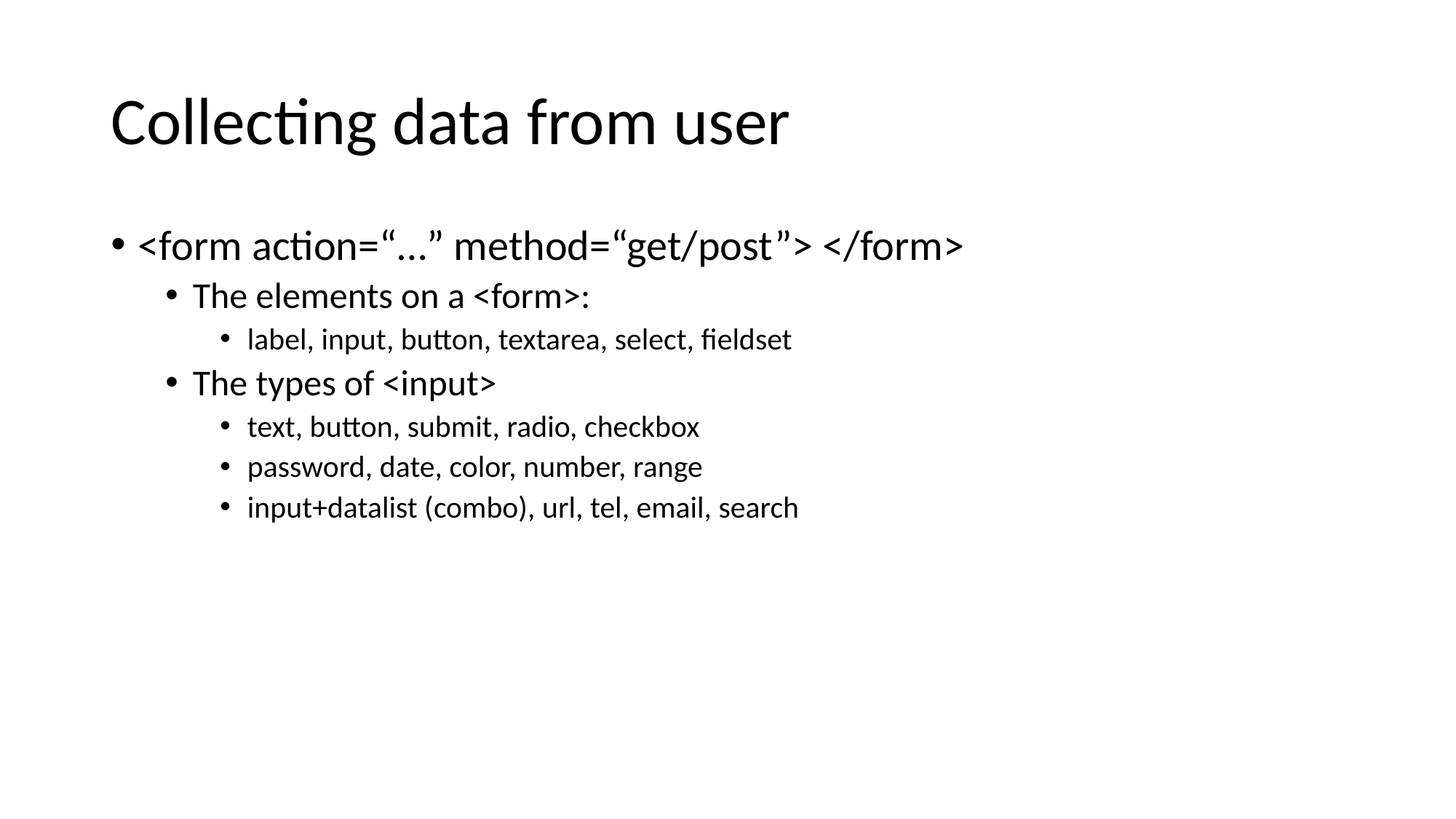

# Collecting data from user
<form action=“…” method=“get/post”> </form>
The elements on a <form>:
label, input, button, textarea, select, fieldset
The types of <input>
text, button, submit, radio, checkbox
password, date, color, number, range
input+datalist (combo), url, tel, email, search